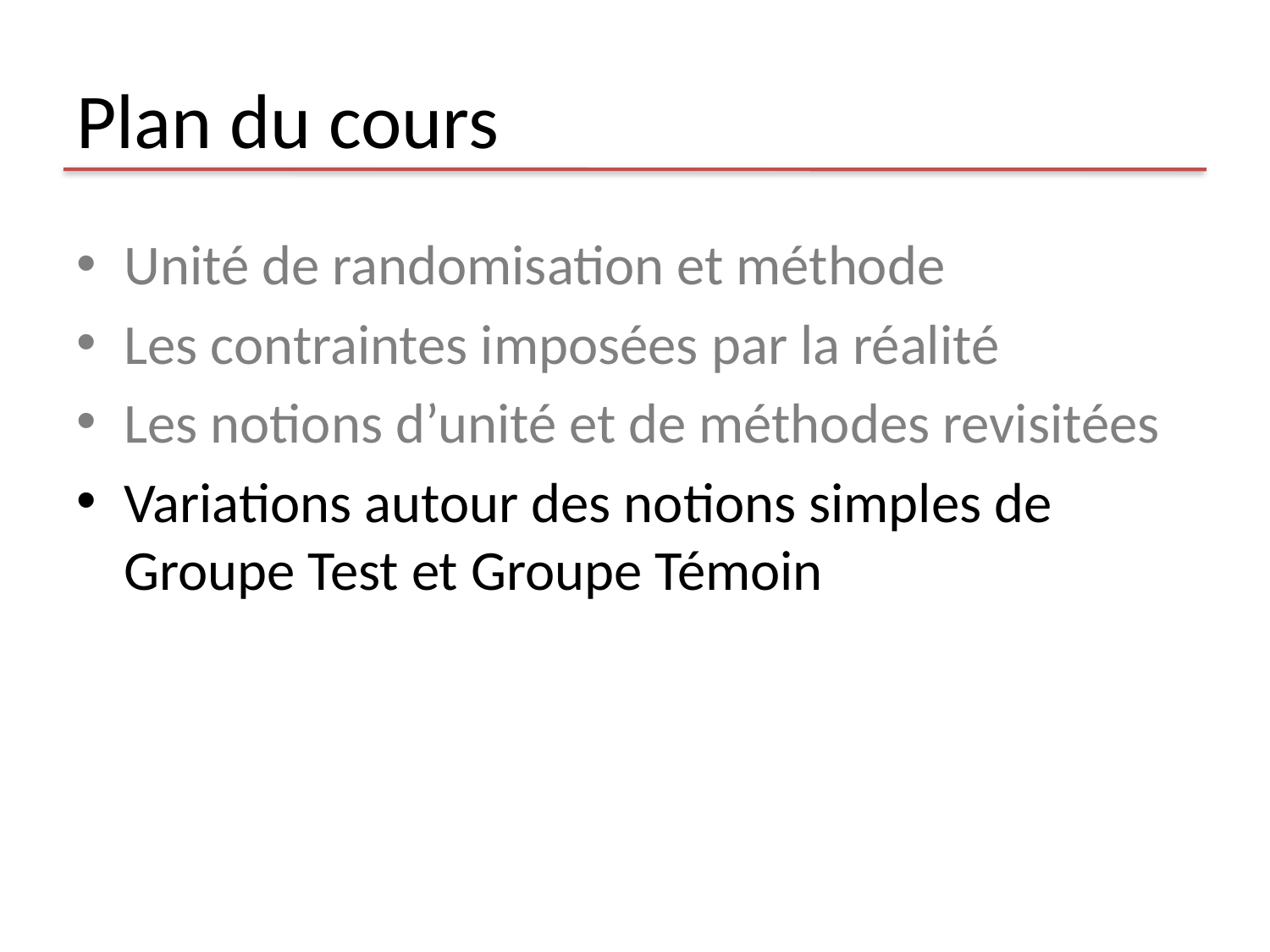

# Plan du cours
Unité de randomisation et méthode
Les contraintes imposées par la réalité
Les notions d’unité et de méthodes revisitées
Variations autour des notions simples de Groupe Test et Groupe Témoin